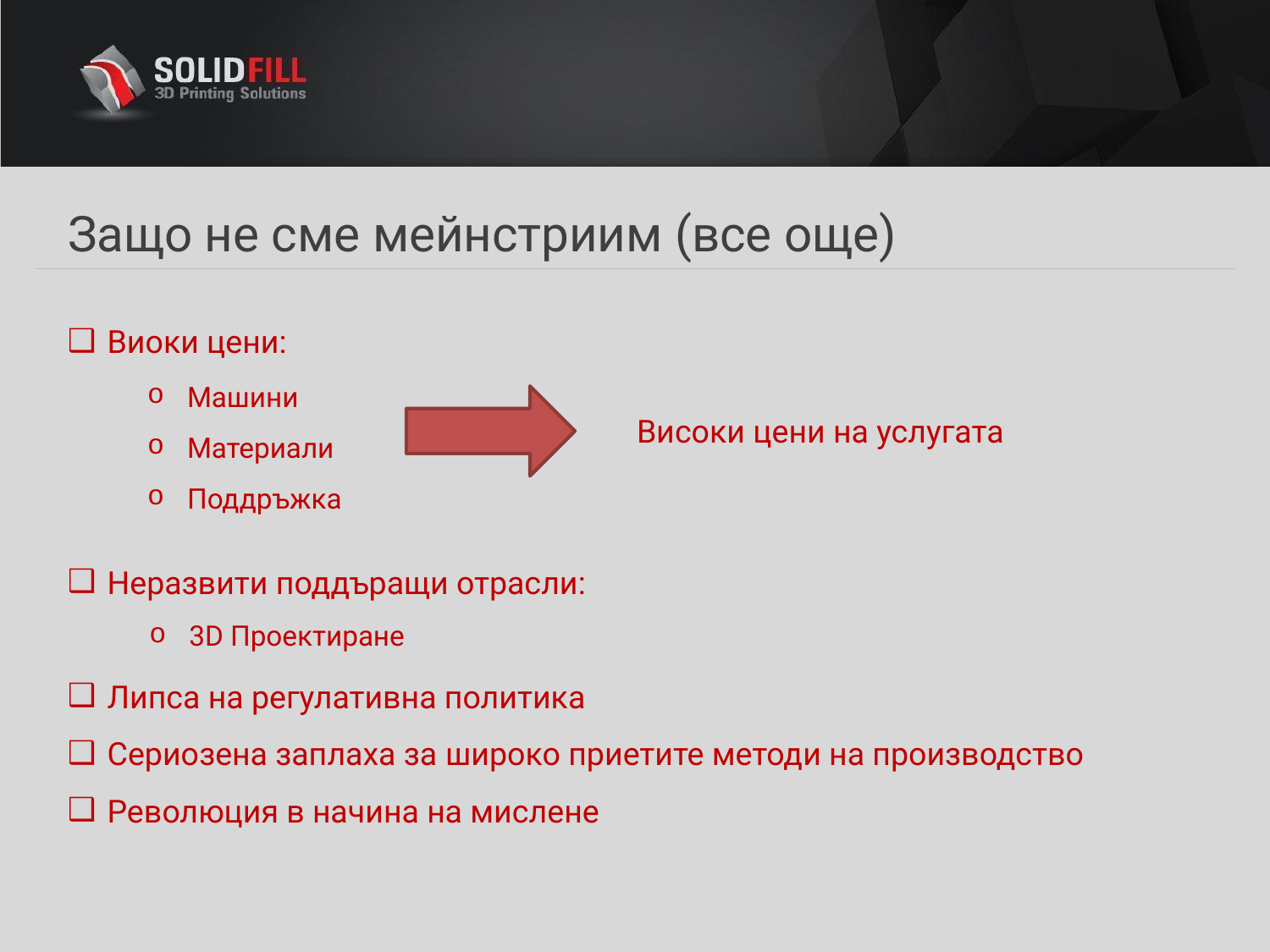

Защо не сме мейнстриим (все още)
Виоки цени:

Неразвити поддъращи отрасли:

Липса на регулативна политика
Сериозена заплаха за широко приетите методи на производство
Революция в начина на мислене
Машини
Материали
Поддръжка

Високи цени на услугата
3D Проектиране